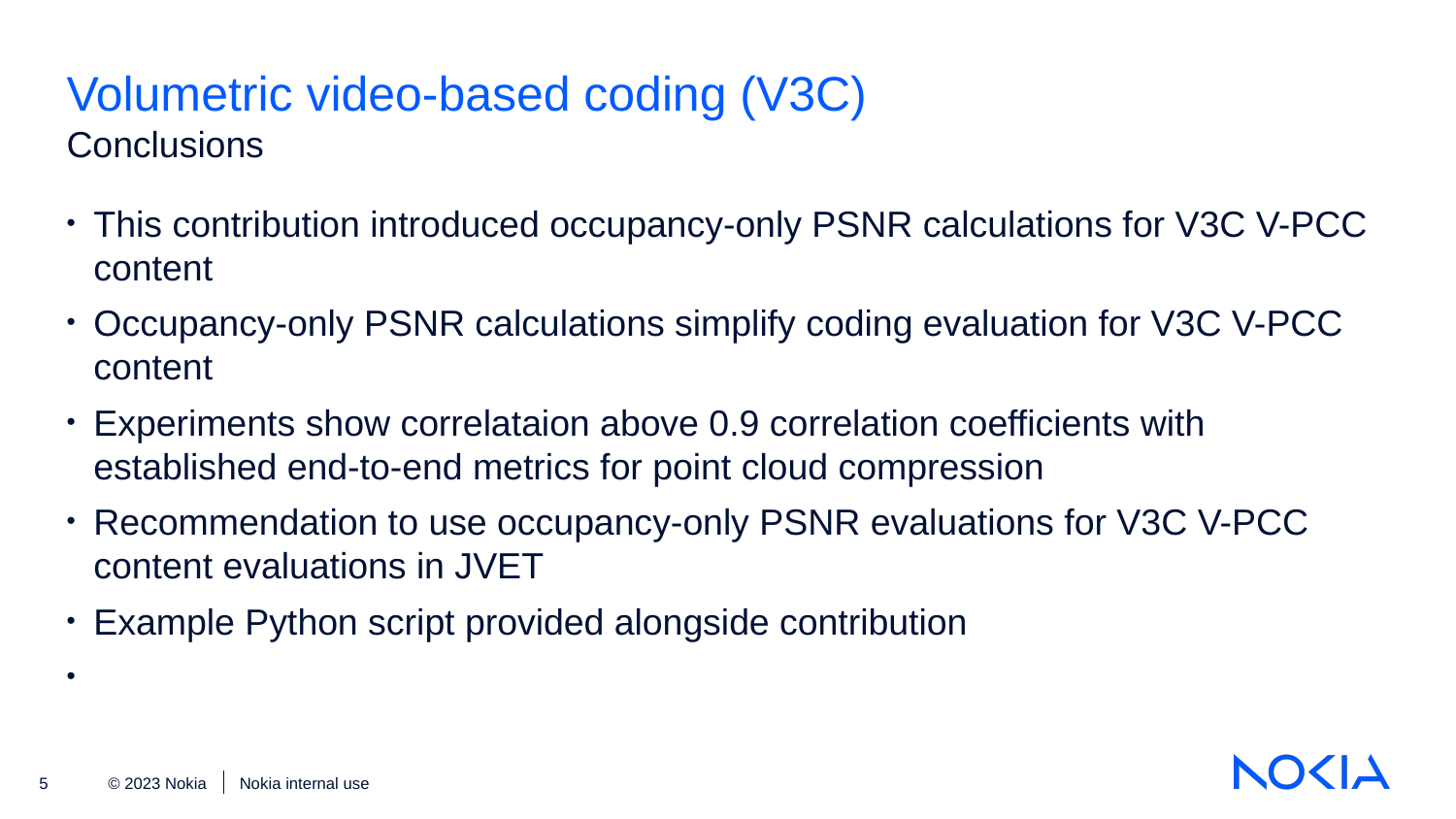

Volumetric video-based coding (V3C)

Conclusions

This contribution introduced occupancy-only PSNR calculations for V3C V-PCC content
Occupancy-only PSNR calculations simplify coding evaluation for V3C V-PCC content
Experiments show correlataion above 0.9 correlation coefficients with established end-to-end metrics for point cloud compression
Recommendation to use occupancy-only PSNR evaluations for V3C V-PCC content evaluations in JVET
Example Python script provided alongside contribution

Nokia internal use